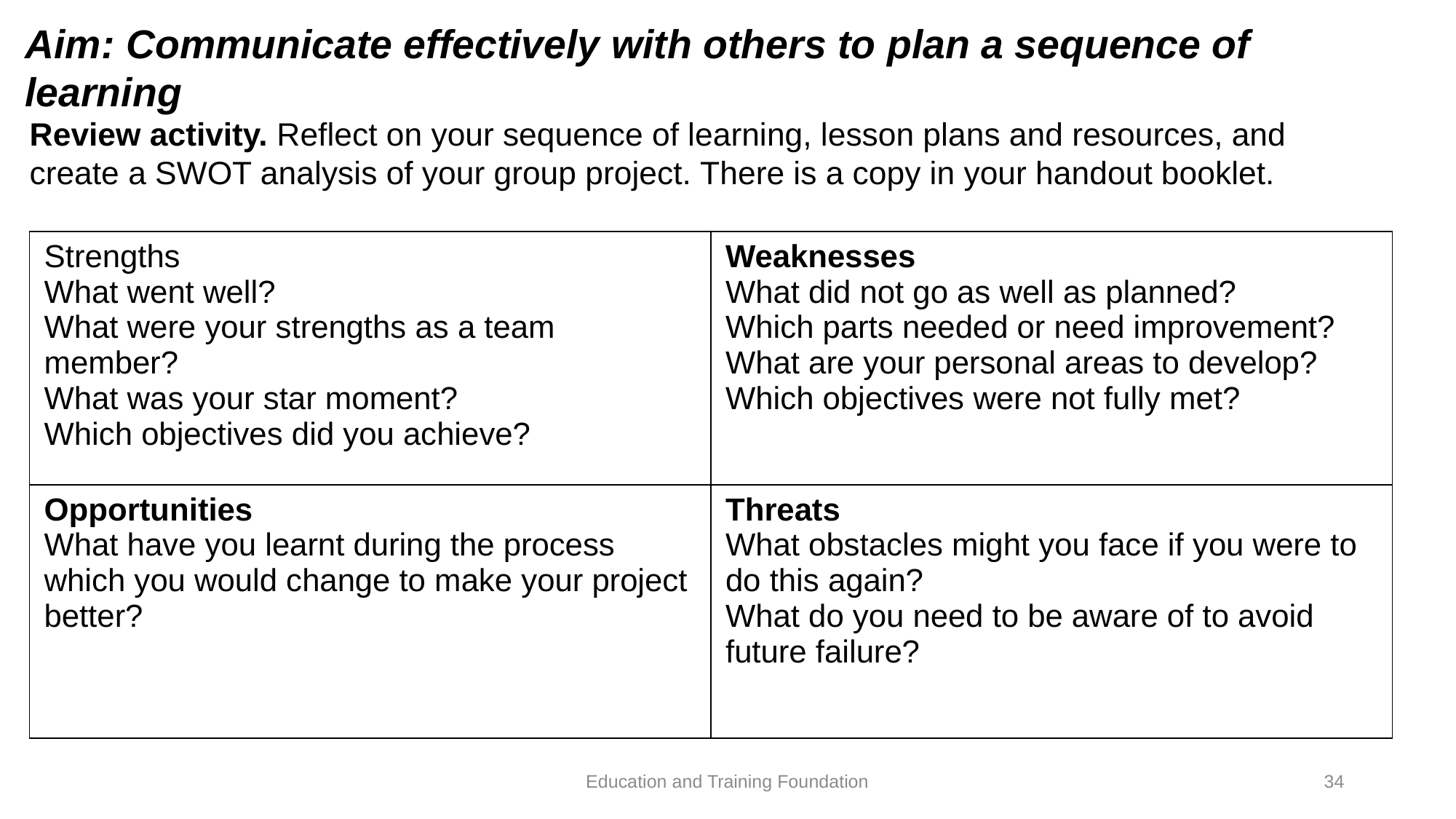

Aim: Communicate effectively with others to plan a sequence of learning

Review activity. Reflect on your sequence of learning, lesson plans and resources, and
create a SWOT analysis of your group project. There is a copy in your handout booklet.
| Strengths What went well? What were your strengths as a team member? What was your star moment? Which objectives did you achieve? | Weaknesses What did not go as well as planned? Which parts needed or need improvement? What are your personal areas to develop? Which objectives were not fully met? |
| --- | --- |
| Opportunities What have you learnt during the process which you would change to make your project better? | Threats What obstacles might you face if you were to do this again? What do you need to be aware of to avoid future failure? |
Education and Training Foundation
34